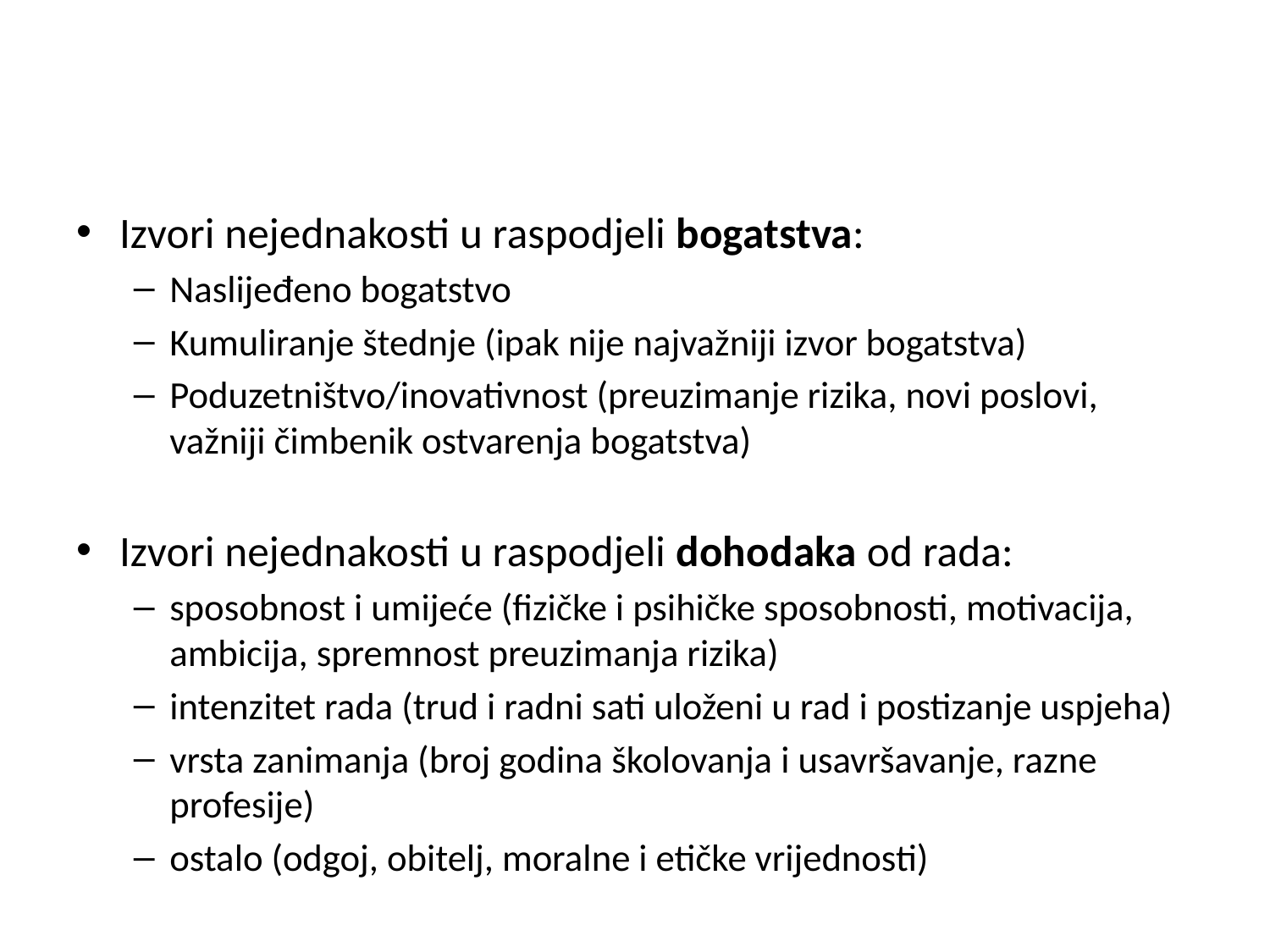

Izvori nejednakosti u raspodjeli bogatstva:
Naslijeđeno bogatstvo
Kumuliranje štednje (ipak nije najvažniji izvor bogatstva)
Poduzetništvo/inovativnost (preuzimanje rizika, novi poslovi, važniji čimbenik ostvarenja bogatstva)

Izvori nejednakosti u raspodjeli dohodaka od rada:
sposobnost i umijeće (fizičke i psihičke sposobnosti, motivacija, ambicija, spremnost preuzimanja rizika)
intenzitet rada (trud i radni sati uloženi u rad i postizanje uspjeha)
vrsta zanimanja (broj godina školovanja i usavršavanje, razne profesije)
ostalo (odgoj, obitelj, moralne i etičke vrijednosti)